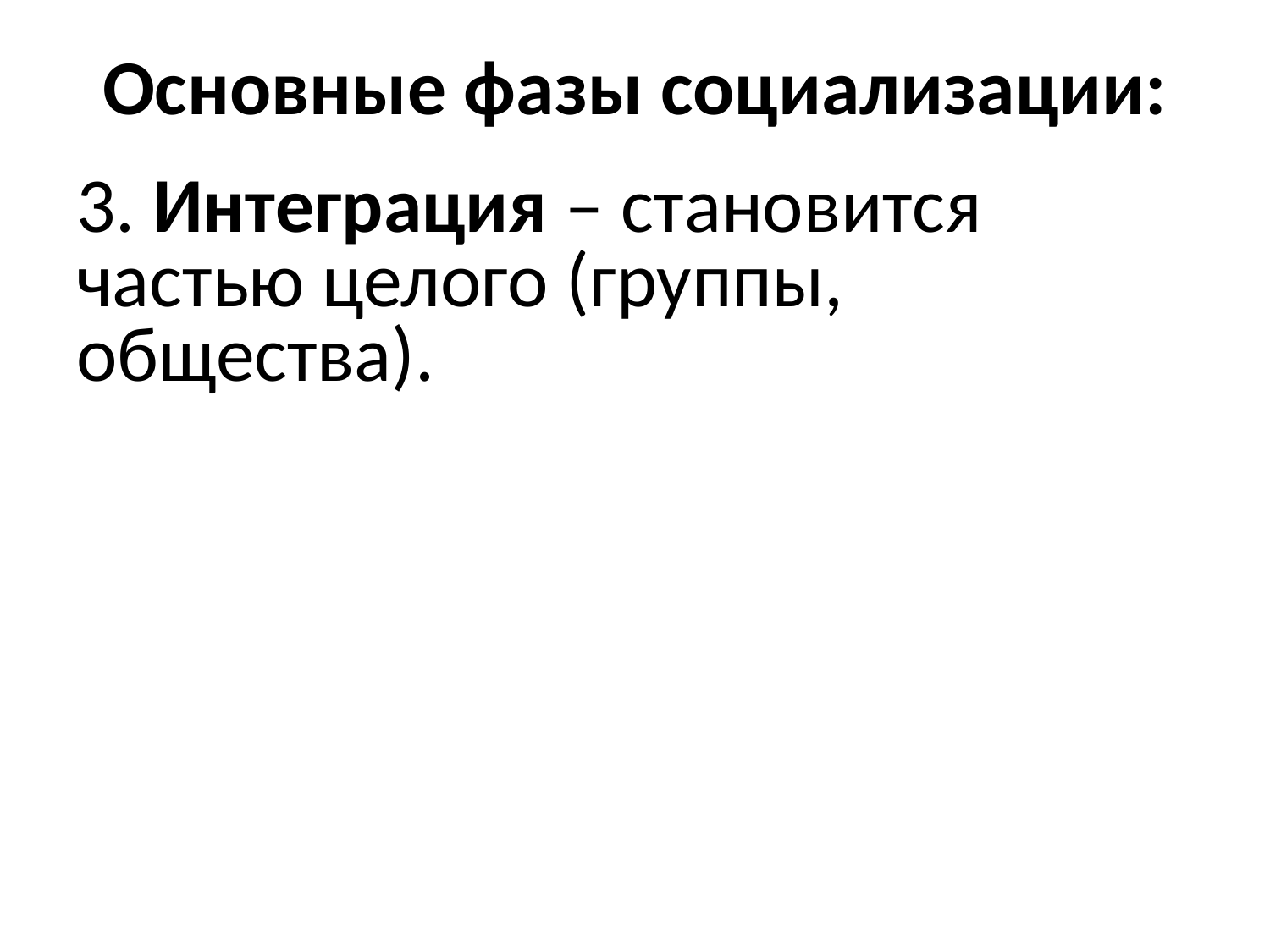

# Основные фазы социализации:
3. Интеграция – становится частью целого (группы, общества).